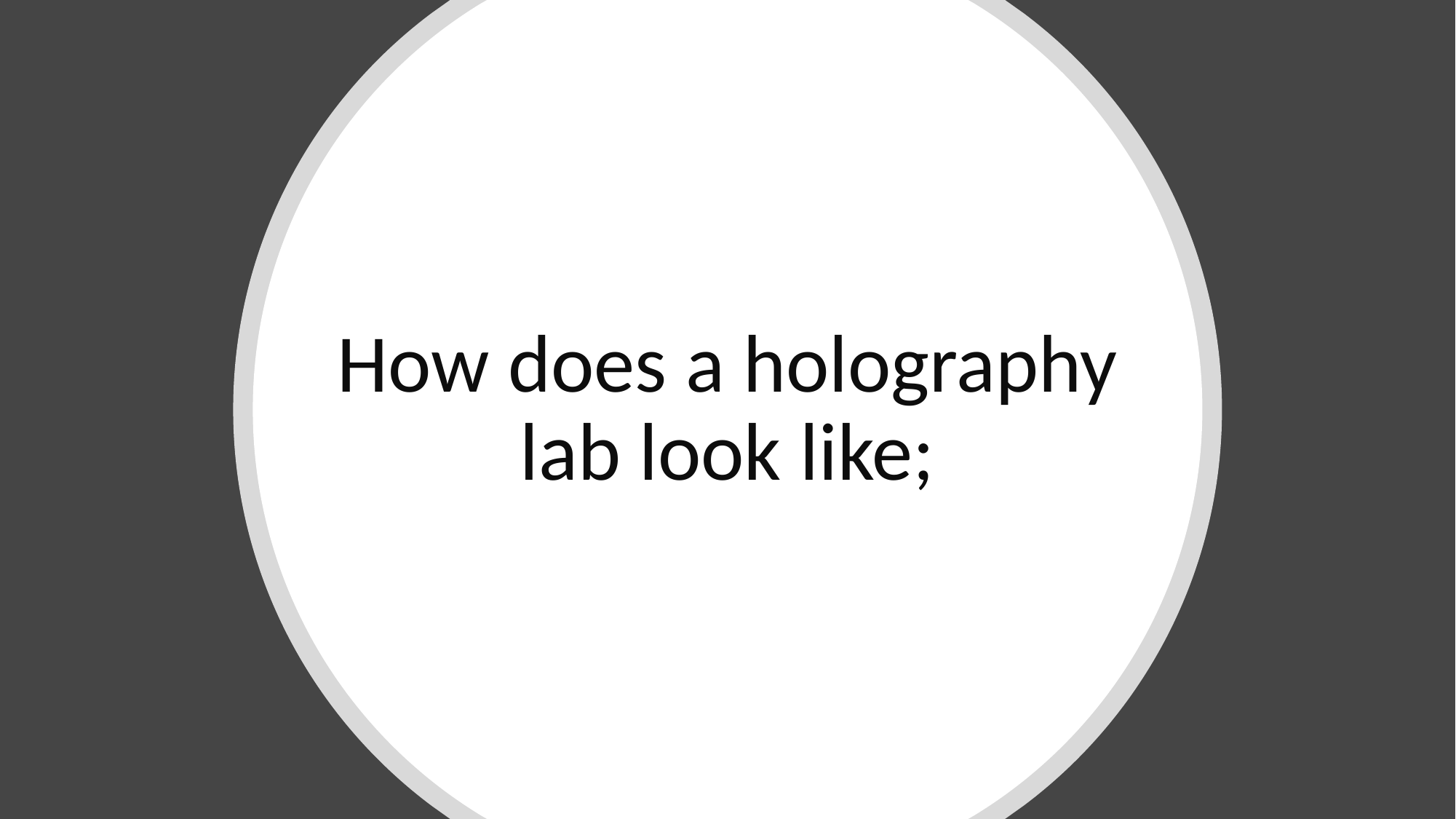

# How does a holography lab look like;